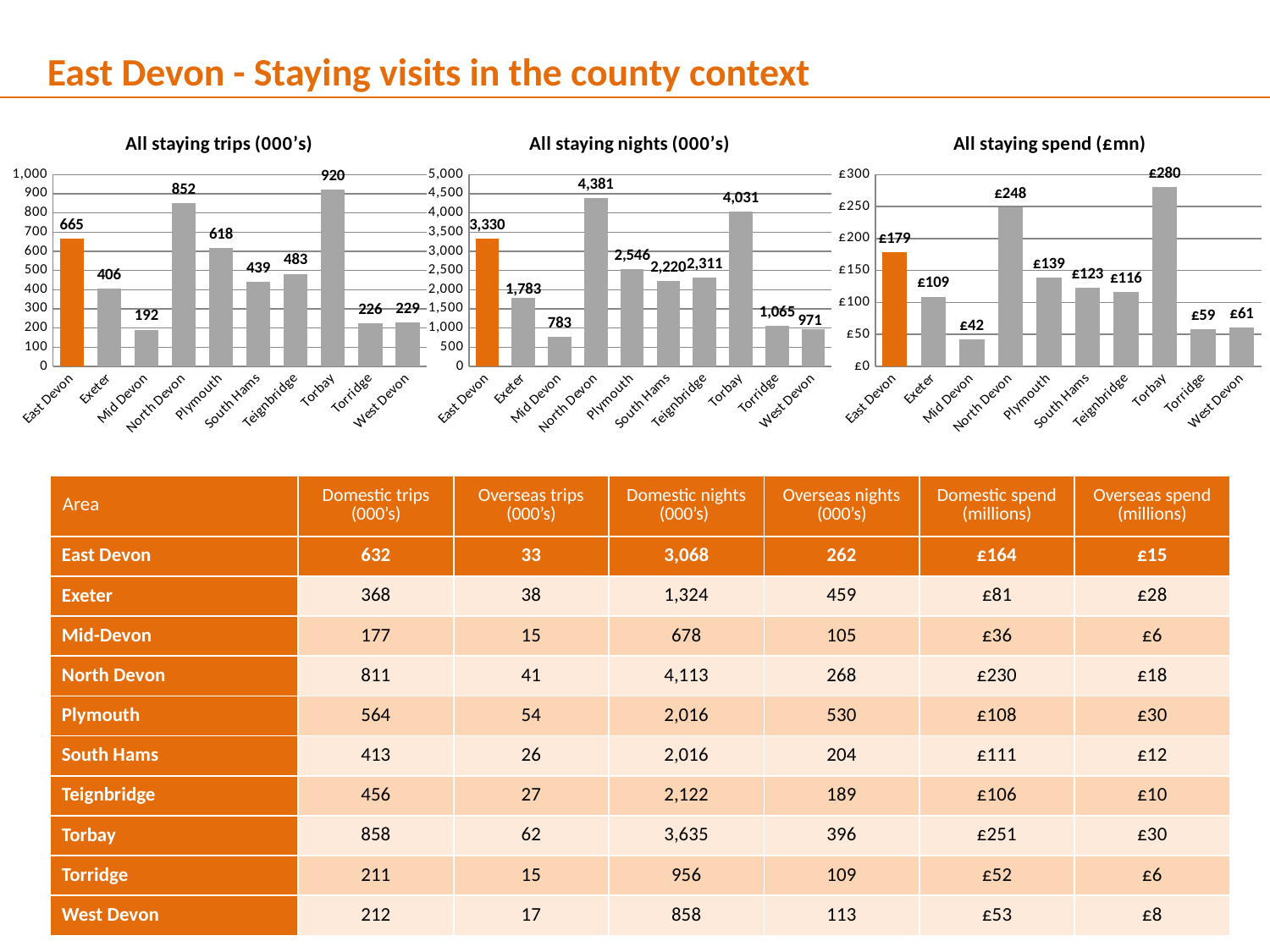

East Devon - Staying visits in the county context

### Chart: All staying trips (000’s)

| Category | Column1 |
|---|---|
| East Devon | 665.0 |
| Exeter | 406.0 |
| Mid Devon | 192.0 |
| North Devon | 852.0 |
| Plymouth | 618.0 |
| South Hams | 439.0 |
| Teignbridge | 483.1 |
| Torbay | 920.3 |
| Torridge | 225.5 |
| West Devon | 228.8 |

### Chart: All staying nights (000’s)

| Category | Column1 |
|---|---|
| East Devon | 3330.0 |
| Exeter | 1783.0 |
| Mid Devon | 783.0 |
| North Devon | 4381.0 |
| Plymouth | 2546.0 |
| South Hams | 2220.0 |
| Teignbridge | 2311.1 |
| Torbay | 4030.9 |
| Torridge | 1064.7 |
| West Devon | 970.9 |

### Chart: All staying spend (£mn)

| Category | Column1 |
|---|---|
| East Devon | 179.155 |
| Exeter | 108.933 |
| Mid Devon | 42.023 |
| North Devon | 248.23 |
| Plymouth | 138.688 |
| South Hams | 123.391 |
| Teignbridge | 116.119 |
| Torbay | 280.246 |
| Torridge | 58.558 |
| West Devon | 60.97 |
| Area | Domestic trips (000’s) | Overseas trips (000’s) | Domestic nights (000’s) | Overseas nights (000’s) | Domestic spend (millions) | Overseas spend (millions) |
| --- | --- | --- | --- | --- | --- | --- |
| East Devon | 632 | 33 | 3,068 | 262 | £164 | £15 |
| Exeter | 368 | 38 | 1,324 | 459 | £81 | £28 |
| Mid-Devon | 177 | 15 | 678 | 105 | £36 | £6 |
| North Devon | 811 | 41 | 4,113 | 268 | £230 | £18 |
| Plymouth | 564 | 54 | 2,016 | 530 | £108 | £30 |
| South Hams | 413 | 26 | 2,016 | 204 | £111 | £12 |
| Teignbridge | 456 | 27 | 2,122 | 189 | £106 | £10 |
| Torbay | 858 | 62 | 3,635 | 396 | £251 | £30 |
| Torridge | 211 | 15 | 956 | 109 | £52 | £6 |
| West Devon | 212 | 17 | 858 | 113 | £53 | £8 |